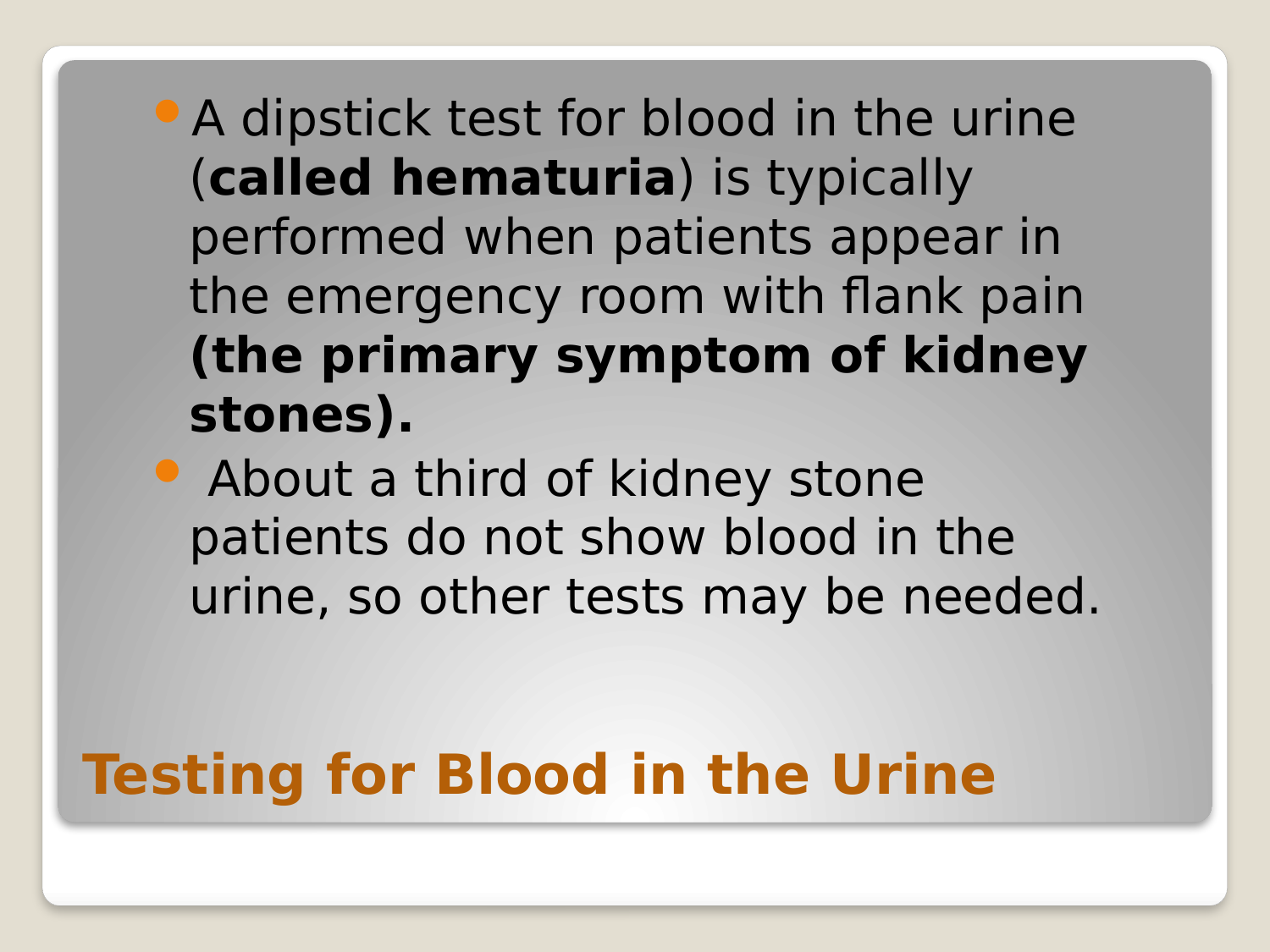

A dipstick test for blood in the urine (called hematuria) is typically performed when patients appear in the emergency room with flank pain (the primary symptom of kidney stones).
 About a third of kidney stone patients do not show blood in the urine, so other tests may be needed.
# Testing for Blood in the Urine